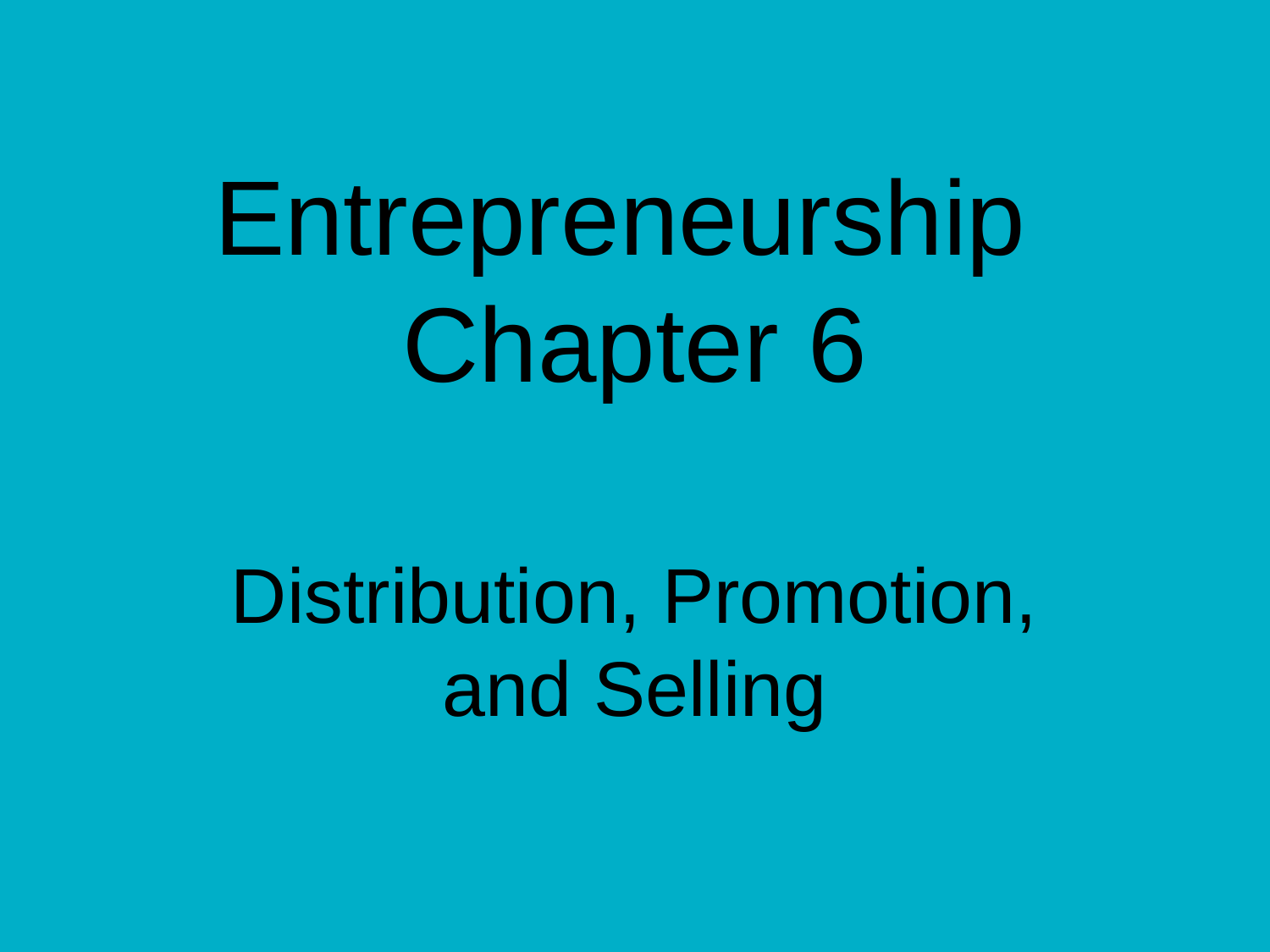

# Entrepreneurship Chapter 6
Distribution, Promotion, and Selling